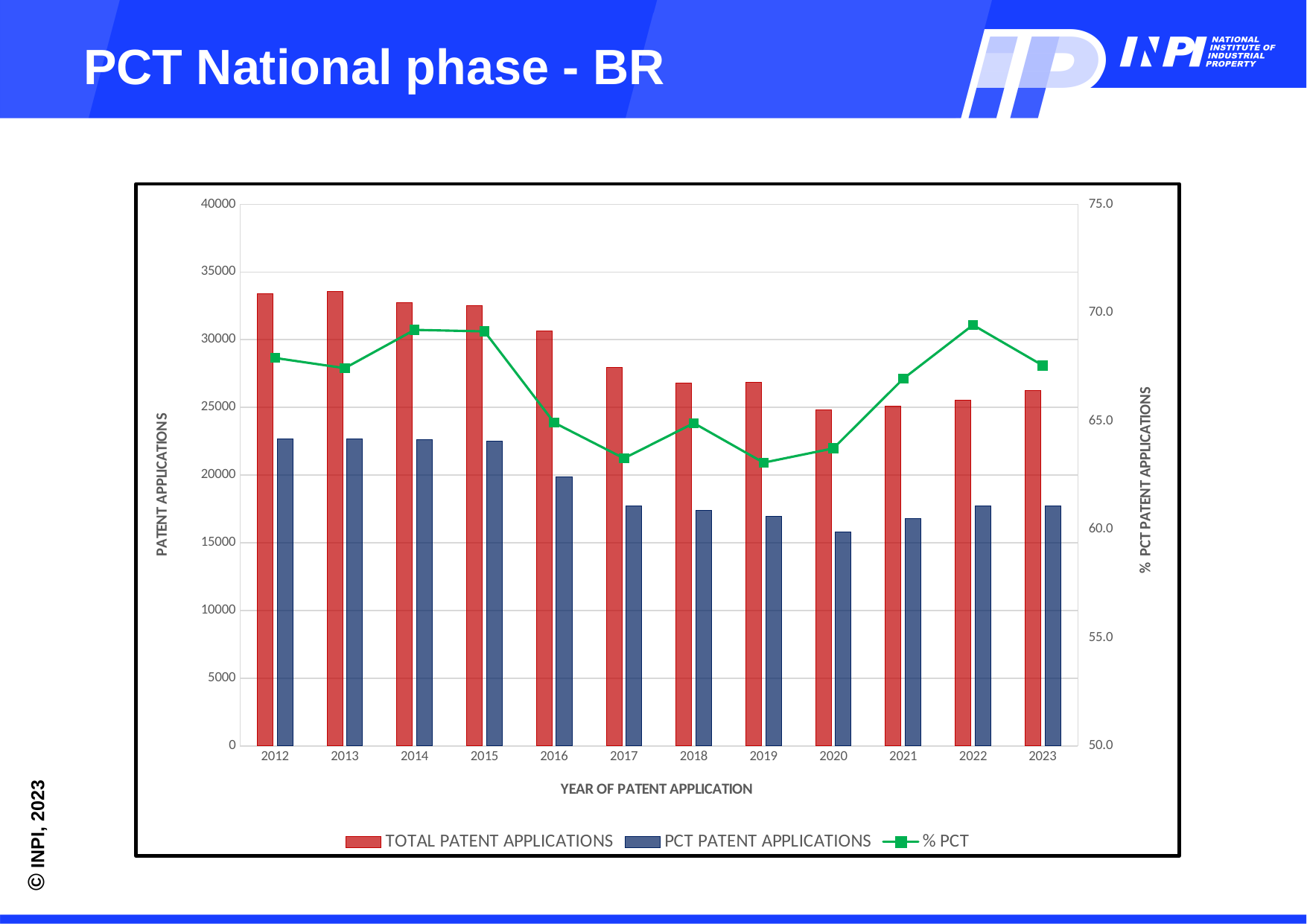

PCT National phase - BR

### Chart

| Category | TOTAL PATENT APPLICATIONS | PCT PATENT APPLICATIONS | % PCT |
|---|---|---|---|
| 2012 | 33379.0 | 22667.0 | 67.90796608646154 |
| 2013 | 33592.0 | 22653.0 | 67.43569897594665 |
| 2014 | 32714.0 | 22640.0 | 69.20584459252919 |
| 2015 | 32534.0 | 22492.0 | 69.13382922481097 |
| 2016 | 30638.0 | 19890.0 | 64.91938116065018 |
| 2017 | 27977.0 | 17702.0 | 63.27340315258963 |
| 2018 | 26812.0 | 17401.0 | 64.90004475607937 |
| 2019 | 26869.0 | 16947.0 | 63.07268599501284 |
| 2020 | 24820.0 | 15819.0 | 63.73489121676068 |
| 2021 | 25111.0 | 16811.0 | 66.946756401577 |
| 2022 | 25530.0 | 17726.0 | 69.43204073638856 |
| 2023 | 26237.0 | 17726.0 | 67.5610778671342 |